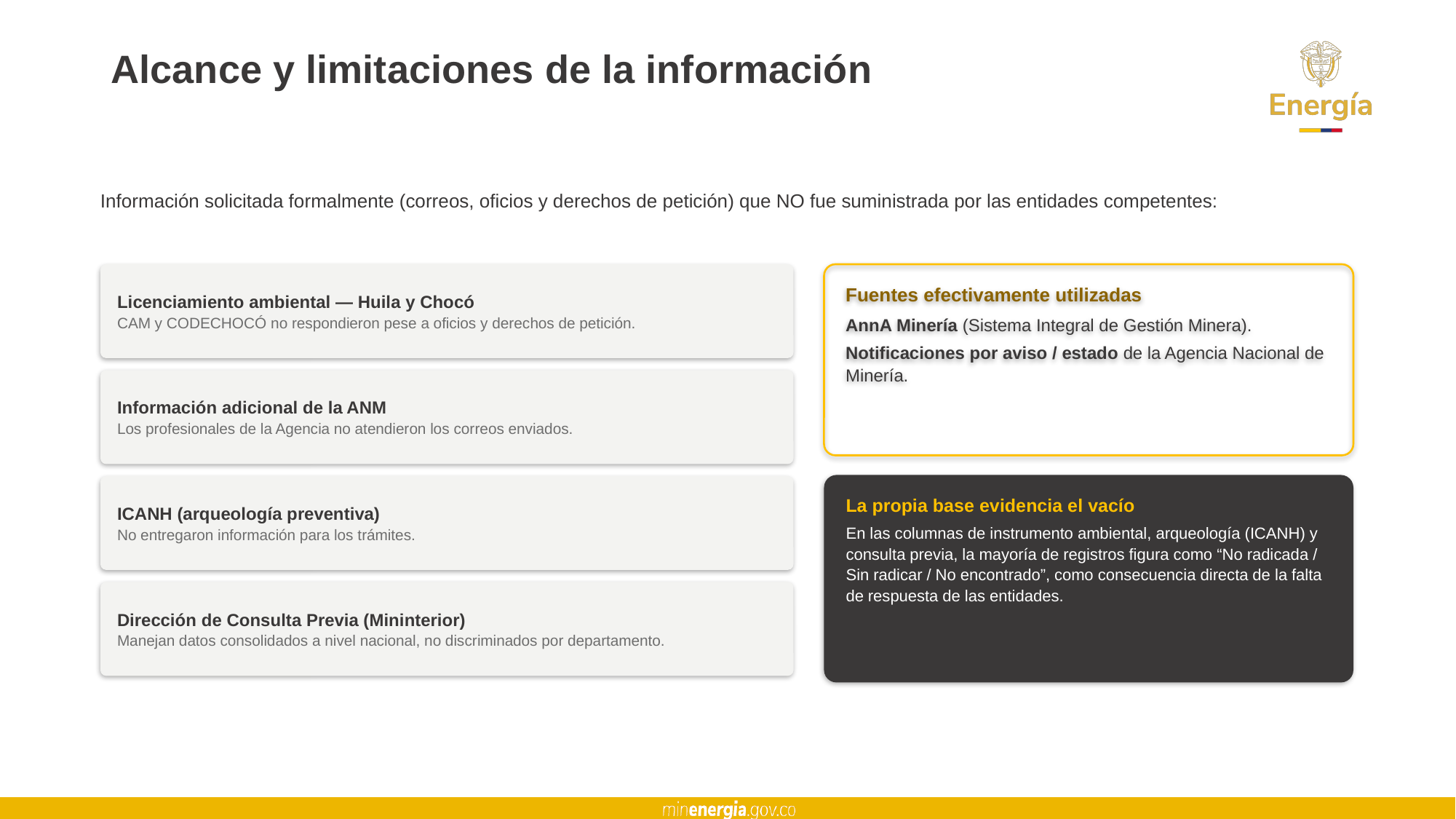

# Alcance y limitaciones de la información
Información solicitada formalmente (correos, oficios y derechos de petición) que NO fue suministrada por las entidades competentes:
Licenciamiento ambiental — Huila y Chocó
CAM y CODECHOCÓ no respondieron pese a oficios y derechos de petición.
Fuentes efectivamente utilizadas
AnnA Minería (Sistema Integral de Gestión Minera).
Notificaciones por aviso / estado de la Agencia Nacional de Minería.
Información adicional de la ANM
Los profesionales de la Agencia no atendieron los correos enviados.
La propia base evidencia el vacío
En las columnas de instrumento ambiental, arqueología (ICANH) y consulta previa, la mayoría de registros figura como “No radicada / Sin radicar / No encontrado”, como consecuencia directa de la falta de respuesta de las entidades.
ICANH (arqueología preventiva)
No entregaron información para los trámites.
Dirección de Consulta Previa (Mininterior)
Manejan datos consolidados a nivel nacional, no discriminados por departamento.